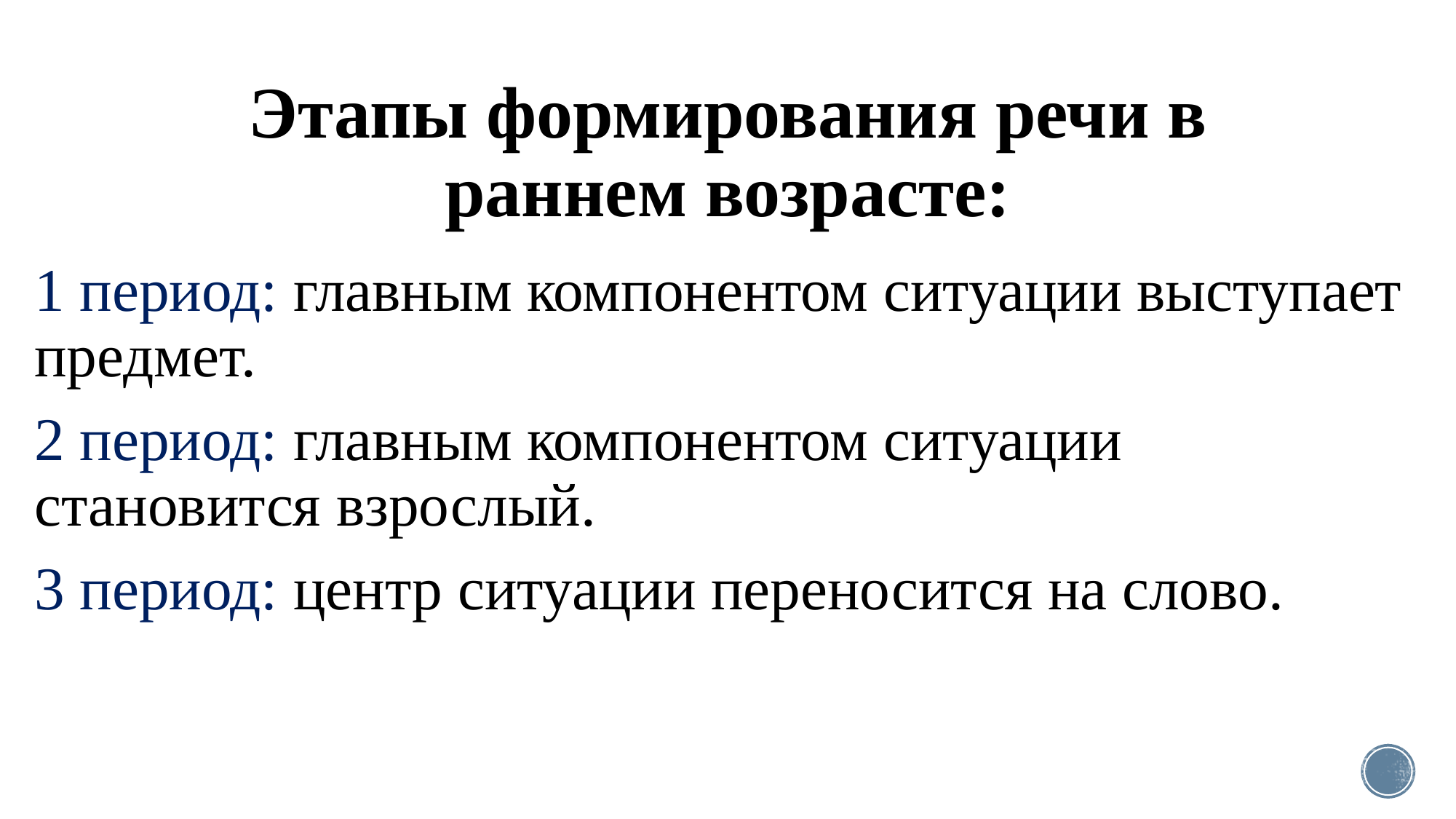

# Этапы формирования речи в раннем возрасте:
1 период: главным компонентом ситуации выступает предмет.
2 период: главным компонентом ситуации становится взрослый.
3 период: центр ситуации переносится на слово.